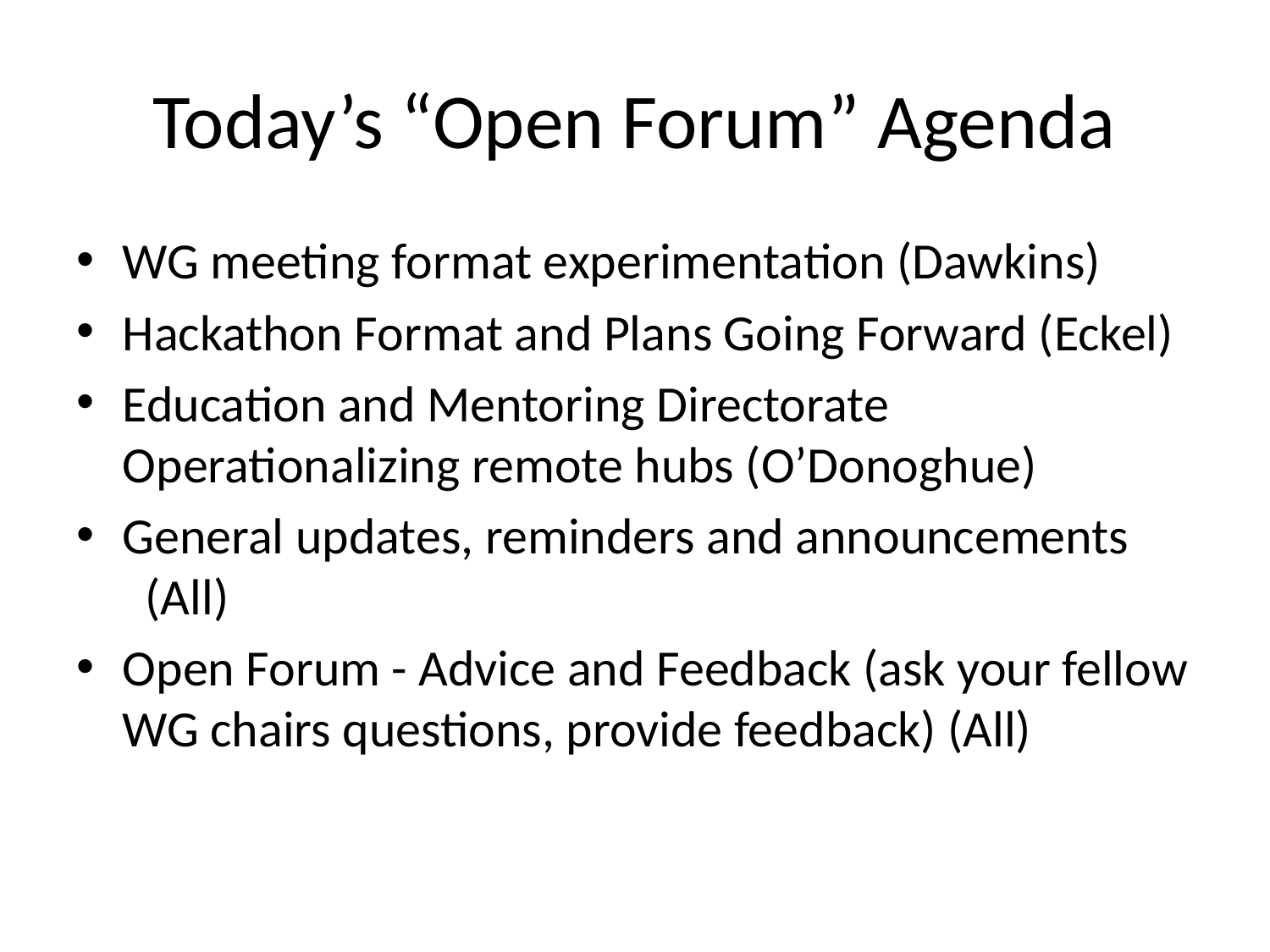

# Today’s “Open Forum” Agenda
WG meeting format experimentation (Dawkins)
Hackathon Format and Plans Going Forward (Eckel)
Education and Mentoring Directorate Operationalizing remote hubs (O’Donoghue)
General updates, reminders and announcements   (All)
Open Forum - Advice and Feedback (ask your fellow WG chairs questions, provide feedback) (All)